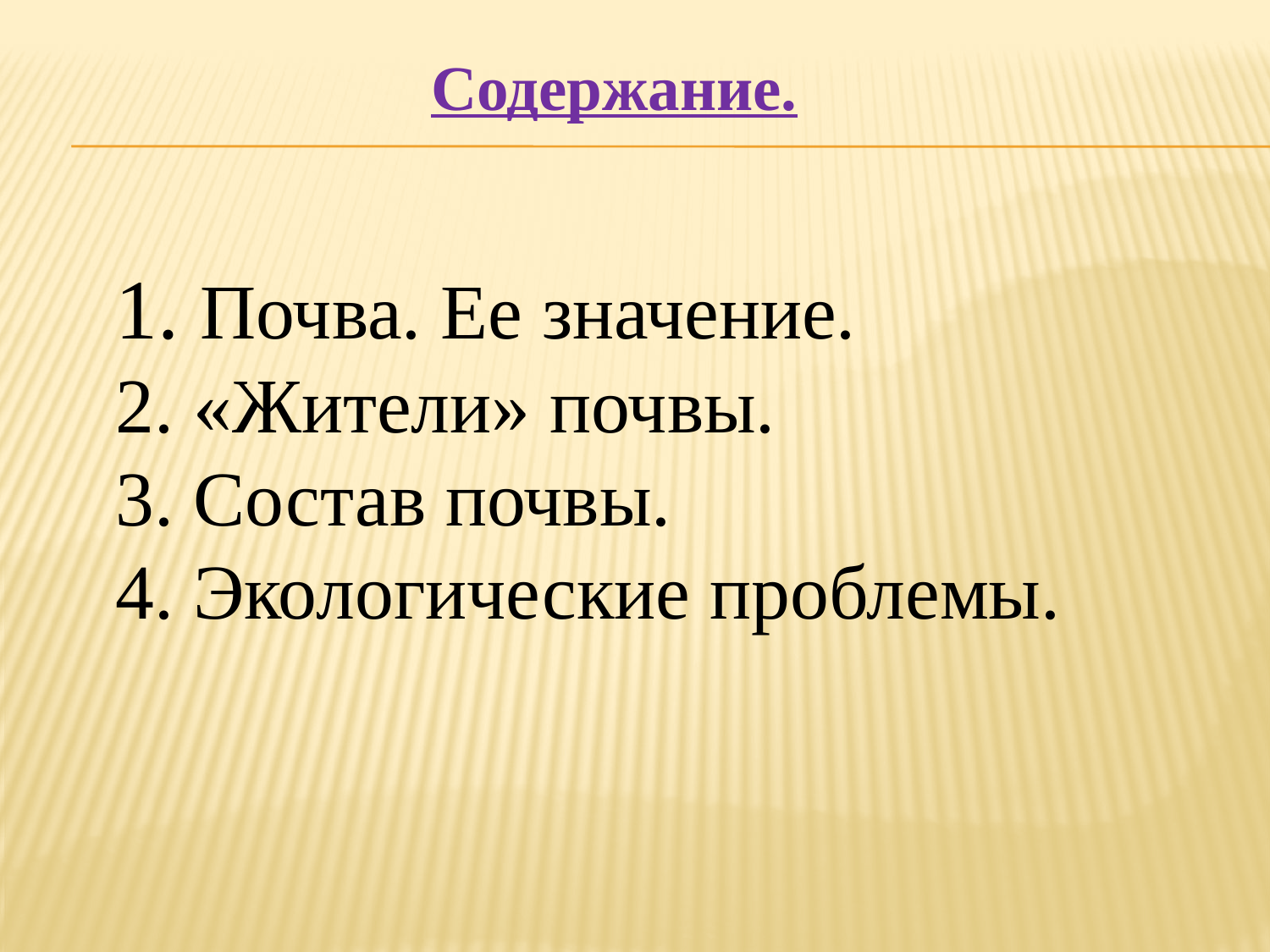

Содержание.

1. Почва. Ее значение.
2. «Жители» почвы.
3. Состав почвы.
4. Экологические проблемы.